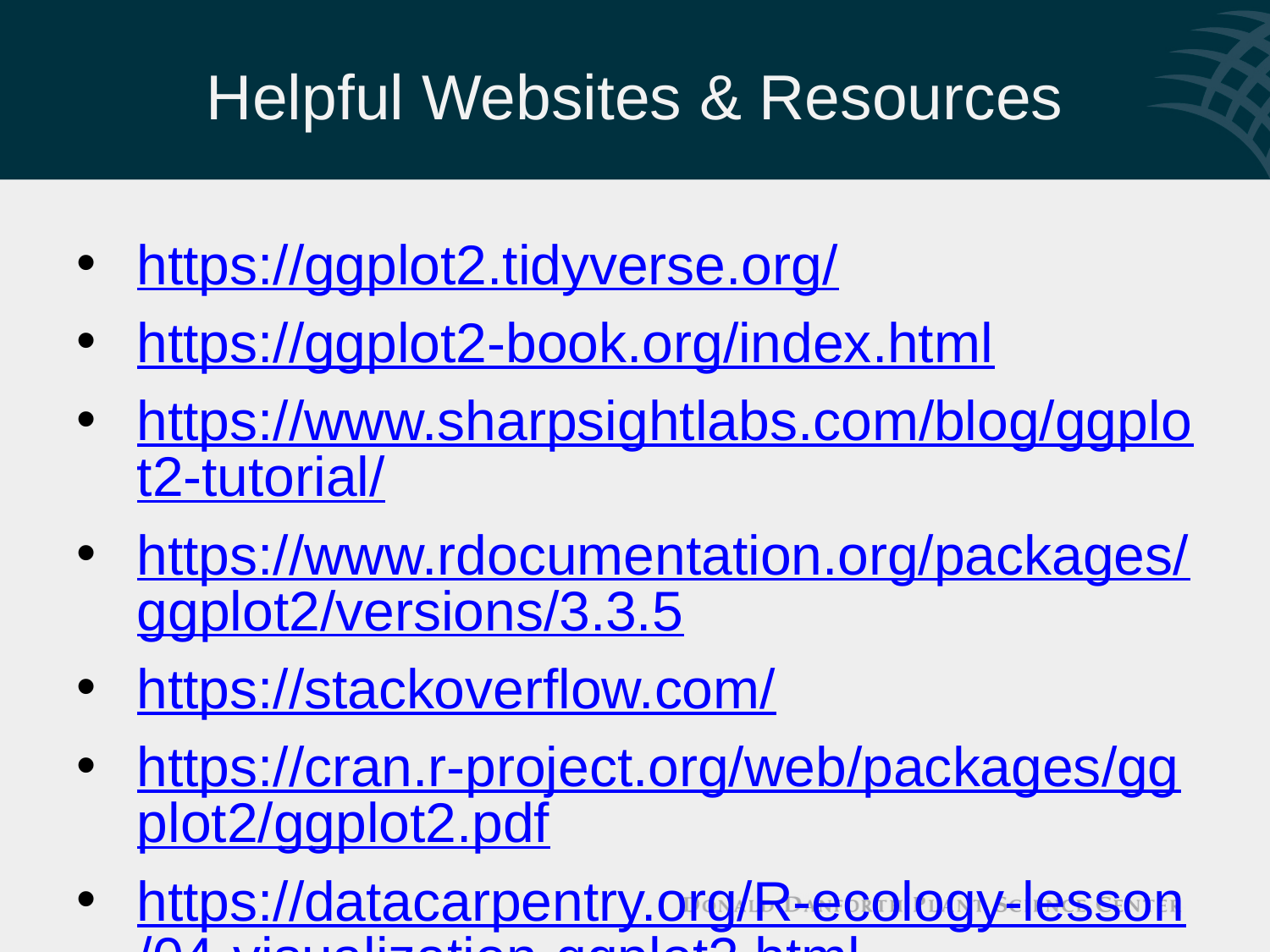

# Helpful Websites & Resources
https://ggplot2.tidyverse.org/
https://ggplot2-book.org/index.html
https://www.sharpsightlabs.com/blog/ggplot2-tutorial/
https://www.rdocumentation.org/packages/ggplot2/versions/3.3.5
https://stackoverflow.com/
https://cran.r-project.org/web/packages/ggplot2/ggplot2.pdf
https://datacarpentry.org/R-ecology-lesson/04-visualization-ggplot2.html
Slack → #help-datascience